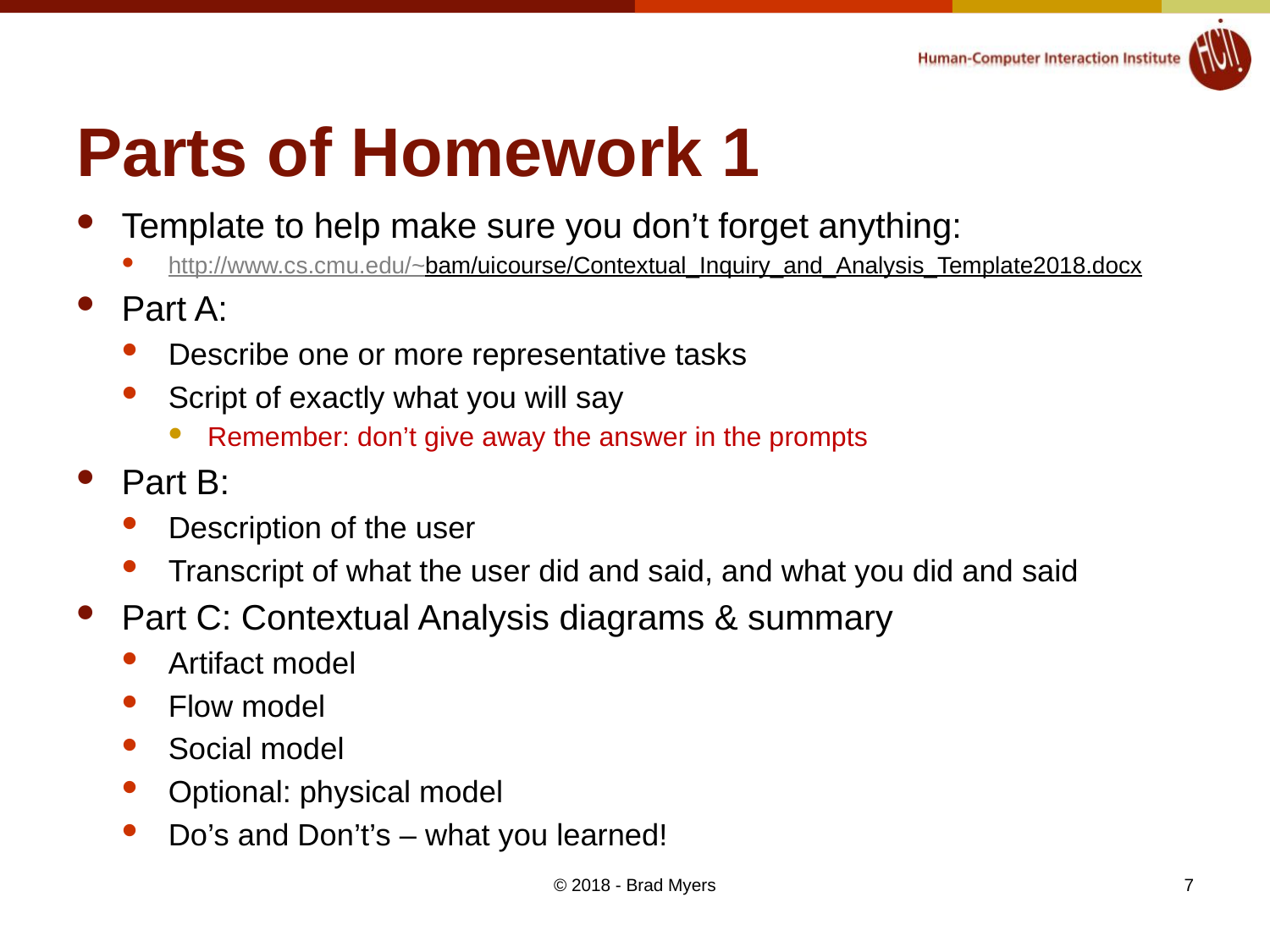

# Parts of Homework 1
Template to help make sure you don’t forget anything:
http://www.cs.cmu.edu/~bam/uicourse/Contextual_Inquiry_and_Analysis_Template2018.docx
Part A:
Describe one or more representative tasks
Script of exactly what you will say
Remember: don’t give away the answer in the prompts
Part B:
Description of the user
Transcript of what the user did and said, and what you did and said
Part C: Contextual Analysis diagrams & summary
Artifact model
Flow model
Social model
Optional: physical model
Do’s and Don’t’s – what you learned!

© 2018 - Brad Myers
7